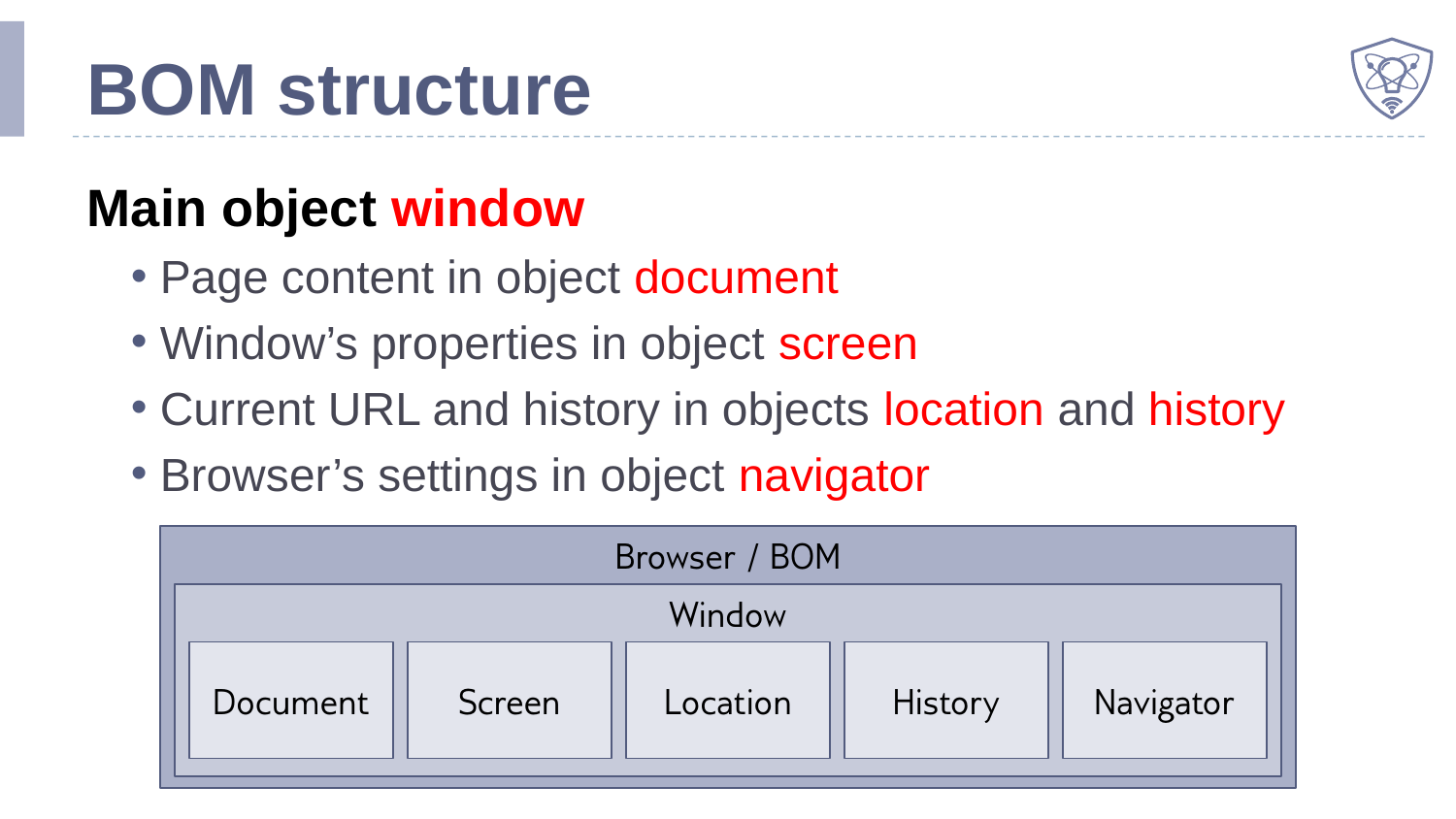

# BOM structure
Main object window
Page content in object document
Window’s properties in object screen
Current URL and history in objects location and history
Browser’s settings in object navigator
Browser / BOM
Window
Document
Screen
Location
History
Navigator